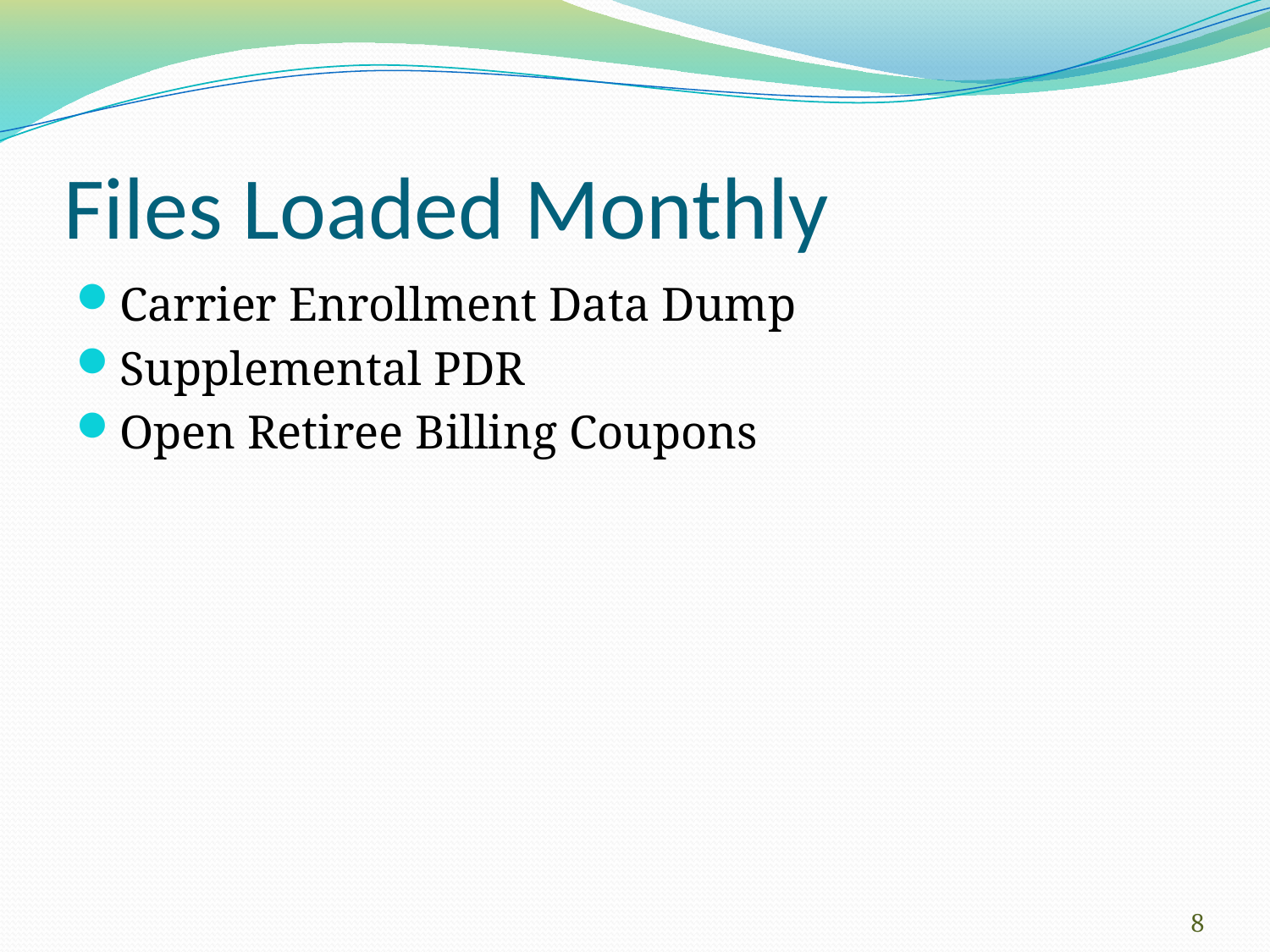

# Files Loaded Monthly
Carrier Enrollment Data Dump
Supplemental PDR
Open Retiree Billing Coupons
8